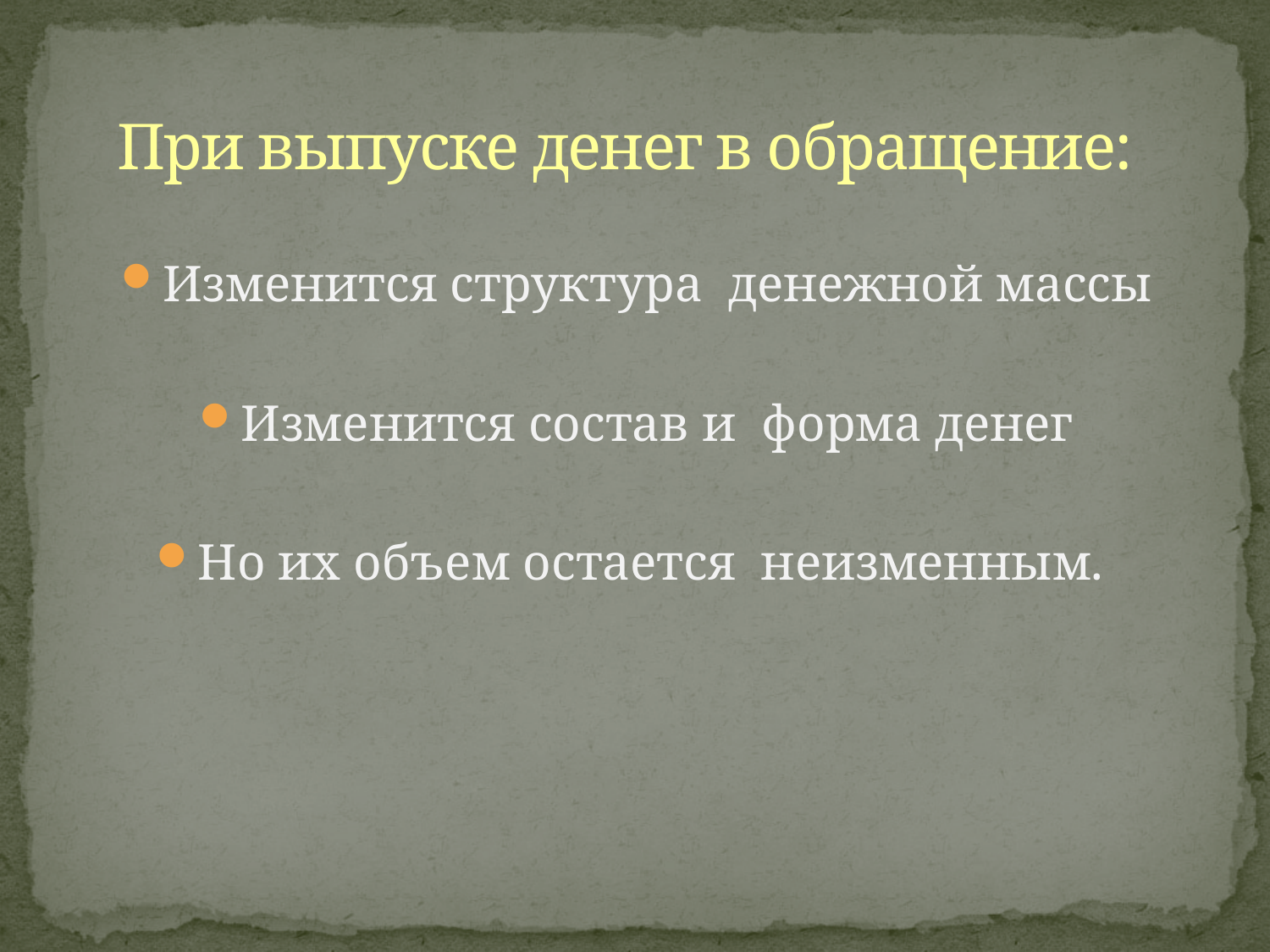

# При выпуске денег в обращение:
Изменится структура  денежной массы

Изменится состав и  форма денег

Но их объем остается  неизменным.